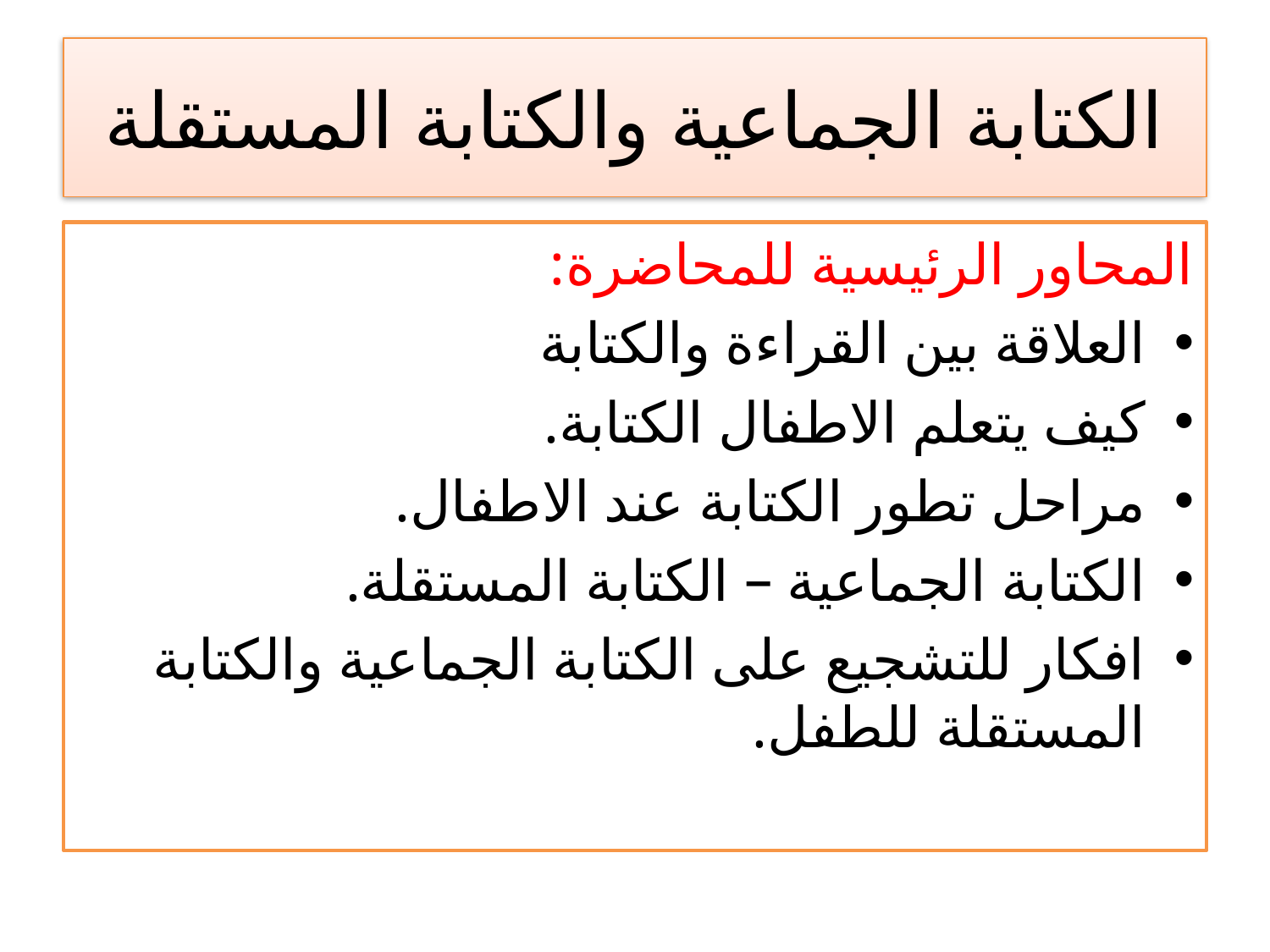

# الكتابة الجماعية والكتابة المستقلة
المحاور الرئيسية للمحاضرة:
العلاقة بين القراءة والكتابة
كيف يتعلم الاطفال الكتابة.
مراحل تطور الكتابة عند الاطفال.
الكتابة الجماعية – الكتابة المستقلة.
افكار للتشجيع على الكتابة الجماعية والكتابة المستقلة للطفل.